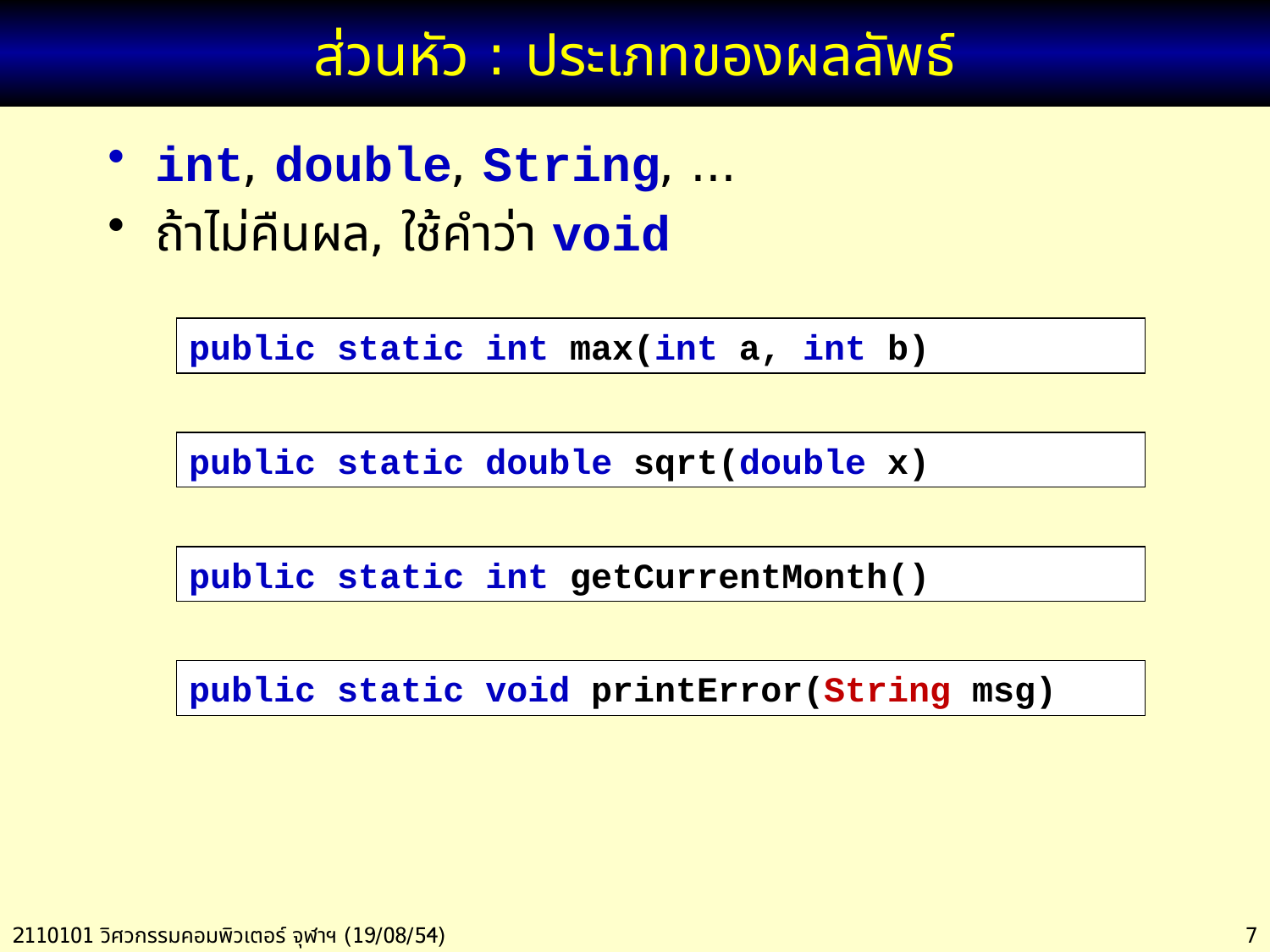

# ส่วนหัว : ประเภทของผลลัพธ์
int, double, String, ...
ถ้าไม่คืนผล, ใช้คำว่า void
public static int max(int a, int b)
public static double sqrt(double x)
public static int getCurrentMonth()
public static void printError(String msg)